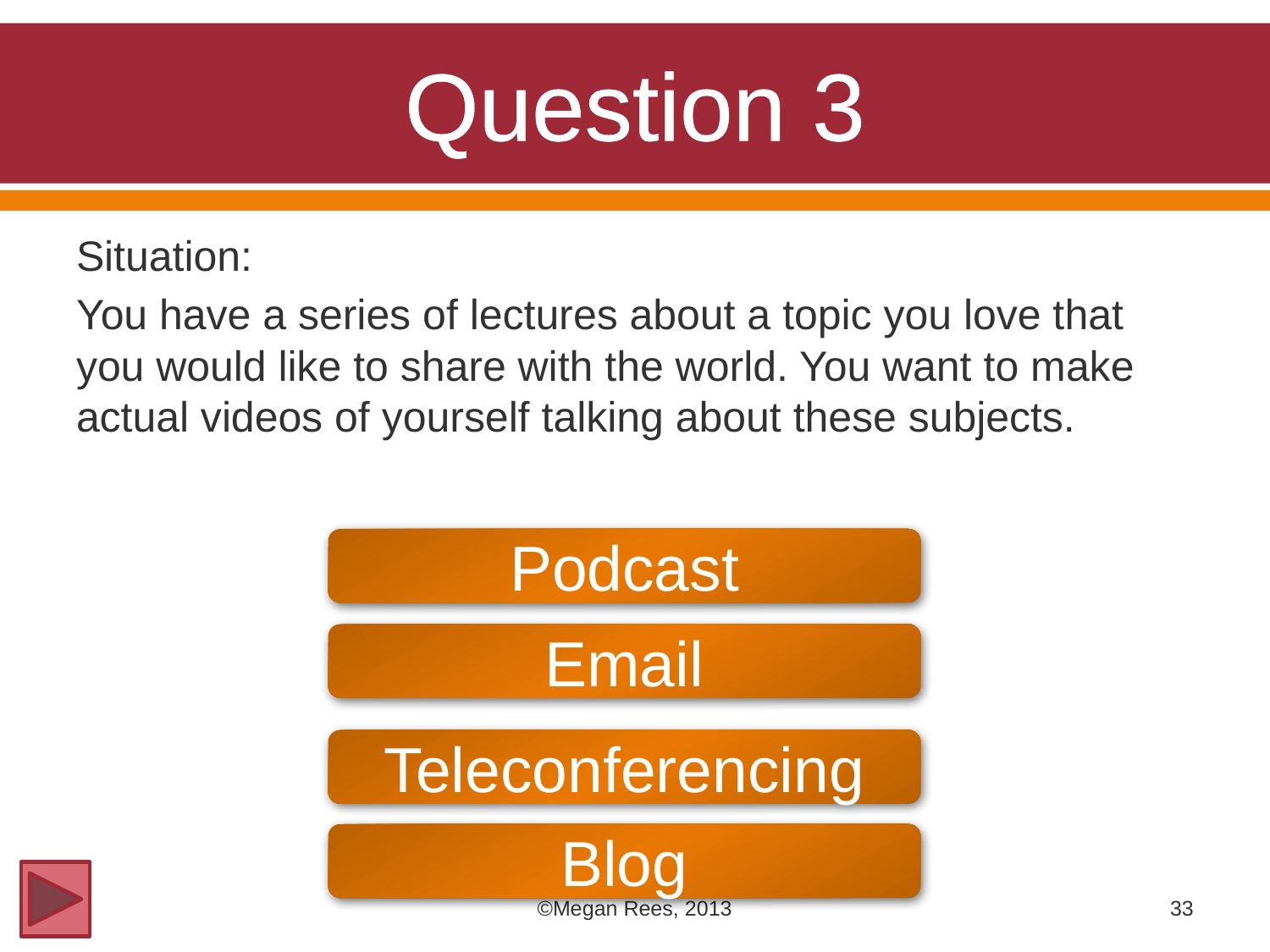

# Question 3
Situation:
You have a series of lectures about a topic you love that you would like to share with the world. You want to make actual videos of yourself talking about these subjects.
Podcast
Email
Teleconferencing
Blog

©Megan Rees, 2013
33